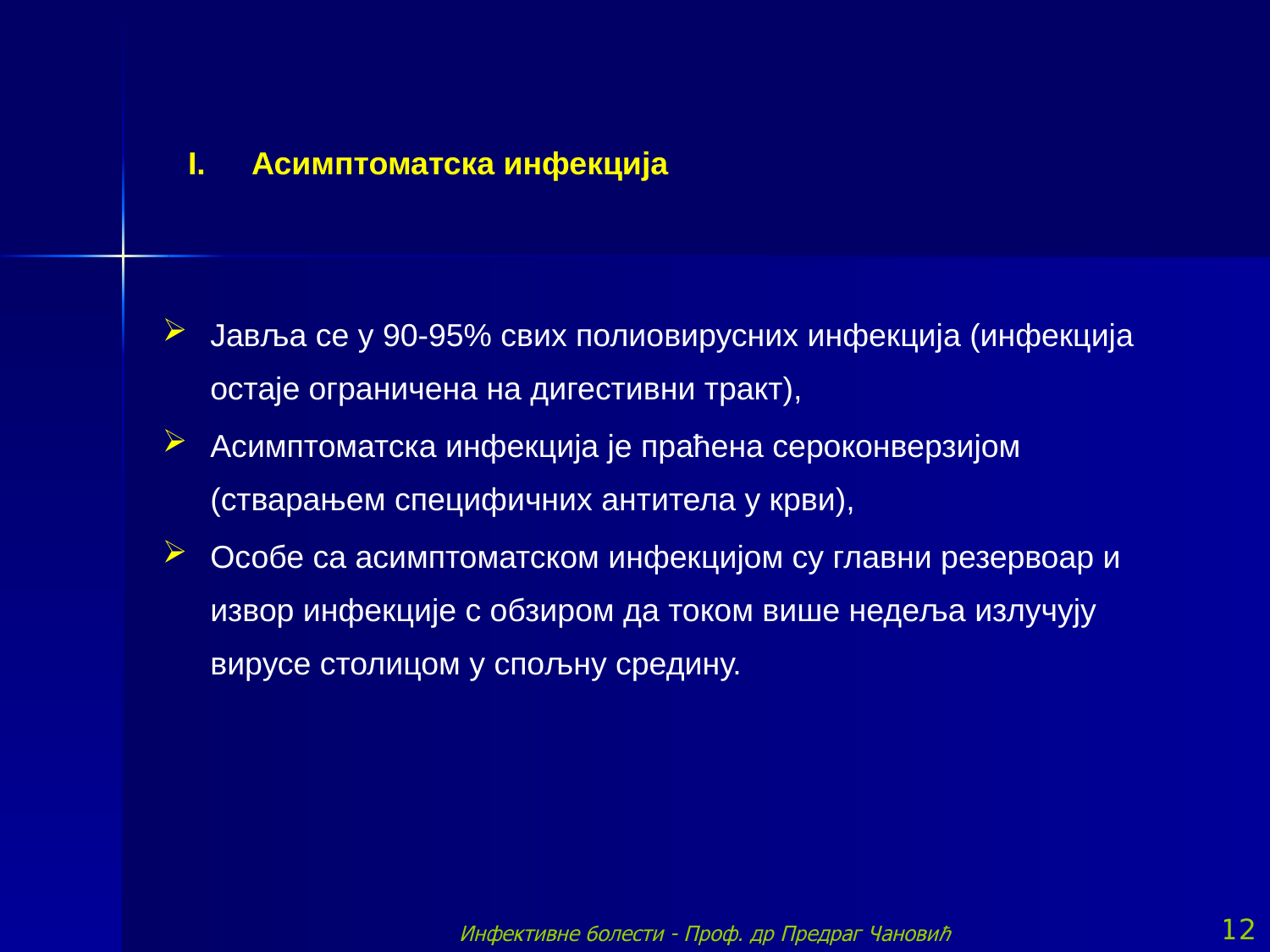

Асимптоматска инфекција
Јавља се у 90-95% свих полиовирусних инфекција (инфекција остаје ограничена на дигестивни тракт),
Асимптоматска инфекција је праћена сероконверзијом (стварањем специфичних антитела у крви),
Особе са асимптоматском инфекцијом су главни резервоар и извор инфекције с обзиром да током више недеља излучују вирусе столицом у спољну средину.
Инфективне болести - Проф. др Предраг Чановић
12